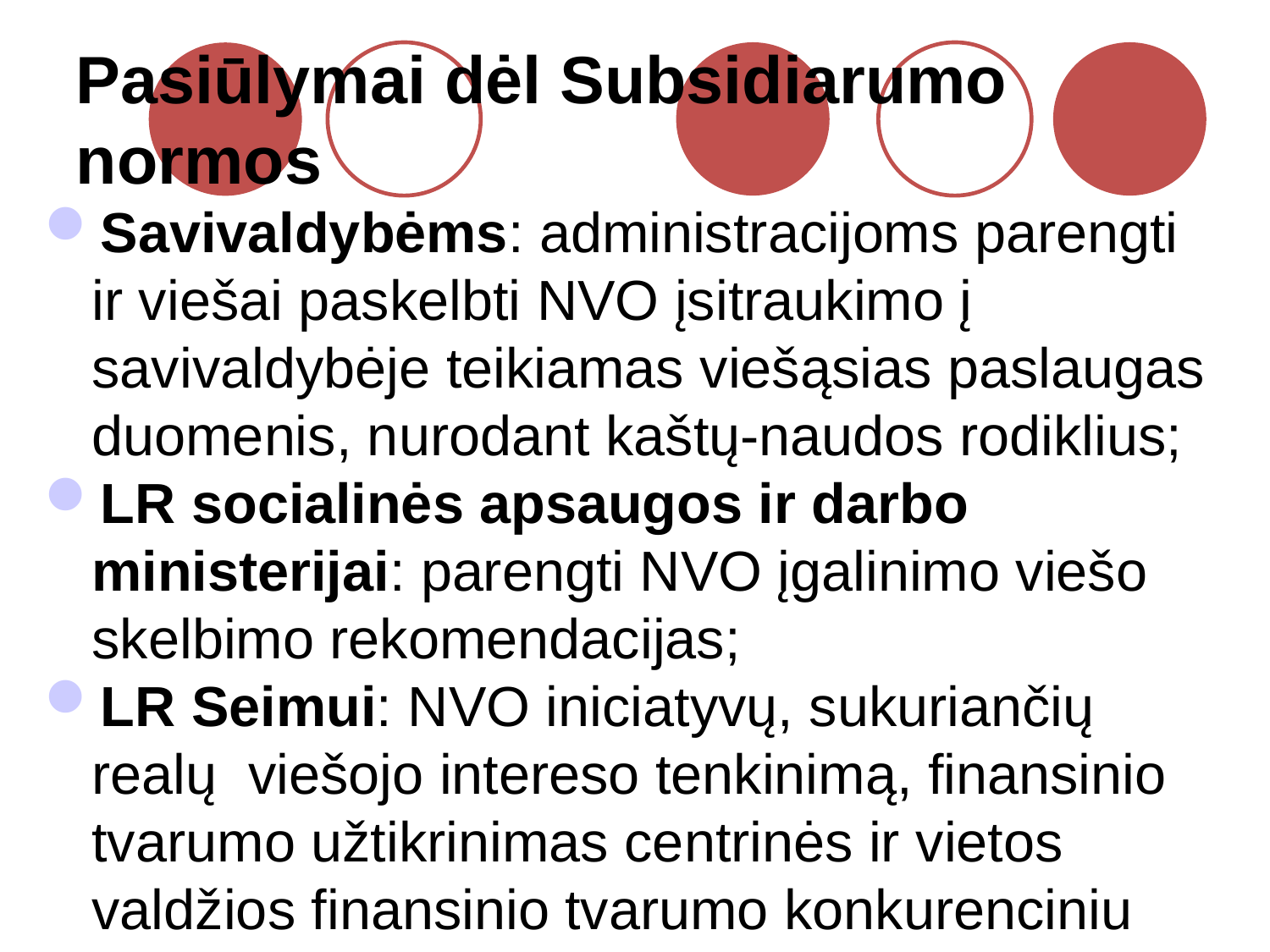

Pasiūlymai dėl Subsidiarumo normos
Savivaldybėms: administracijoms parengti ir viešai paskelbti NVO įsitraukimo į savivaldybėje teikiamas viešąsias paslaugas duomenis, nurodant kaštų-naudos rodiklius;
LR socialinės apsaugos ir darbo ministerijai: parengti NVO įgalinimo viešo skelbimo rekomendacijas;
LR Seimui: NVO iniciatyvų, sukuriančių realų  viešojo intereso tenkinimą, finansinio tvarumo užtikrinimas centrinės ir vietos valdžios finansinio tvarumo konkurenciniu pagrindu, teisinės bazės sukūrimas – LR nevyriausybinių organizacijų plėtros įstatymo 5 str. 1 d. papildymas:
4 p. „leidžiant perimti viešųjų paslaugų teikimą to pageidaujantiems piliečiams ir perskirstant tokių paslaugų biudžetus tarp valstybės ir savivaldybės institucijų ir įstaigų bei nevyriausybinių organizacijų Lietuvos Respublikos Vyriausybės nustatyta tvarka“.
LR Seimui: LR teisėkūros pagrindų įstatymo 10 str. papildymas:
9 d. „Nevyriausybinių organizacijų atstovų apmokėjimo už darbą teisės akto projektui rengti darbo grupėje (komisijoje) tvarką nustato Lietuvos Respublikos Vyriausybė.“